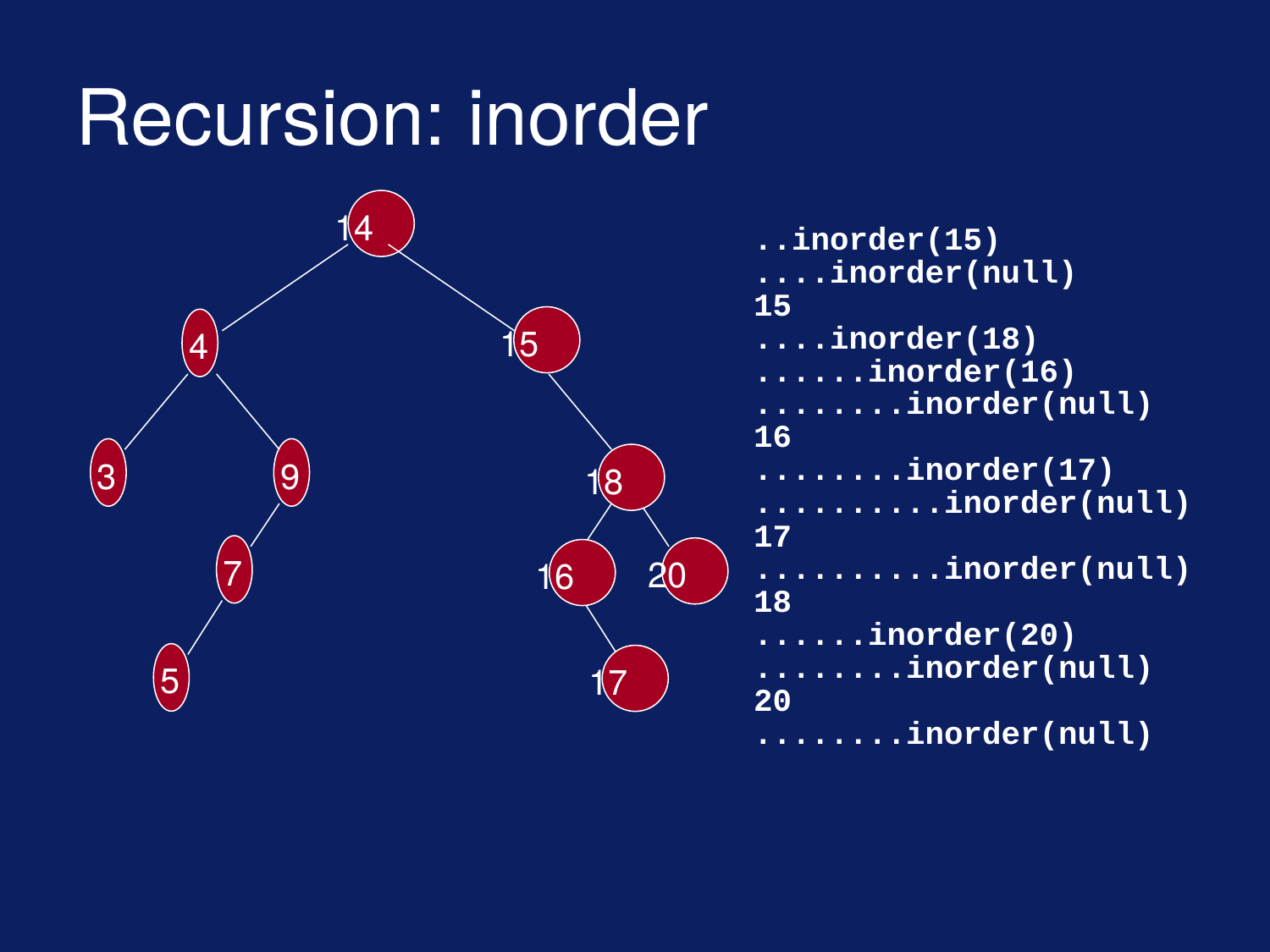

# Recursion: inorder

14
..inorder(15)
....inorder(null)
15
....inorder(18)
......inorder(16)
........inorder(null)
16
........inorder(17)
..........inorder(null)
17
..........inorder(null)
18
......inorder(20)
........inorder(null)
20
........inorder(null)

15

4

3

9

18

7

20

16

5

17